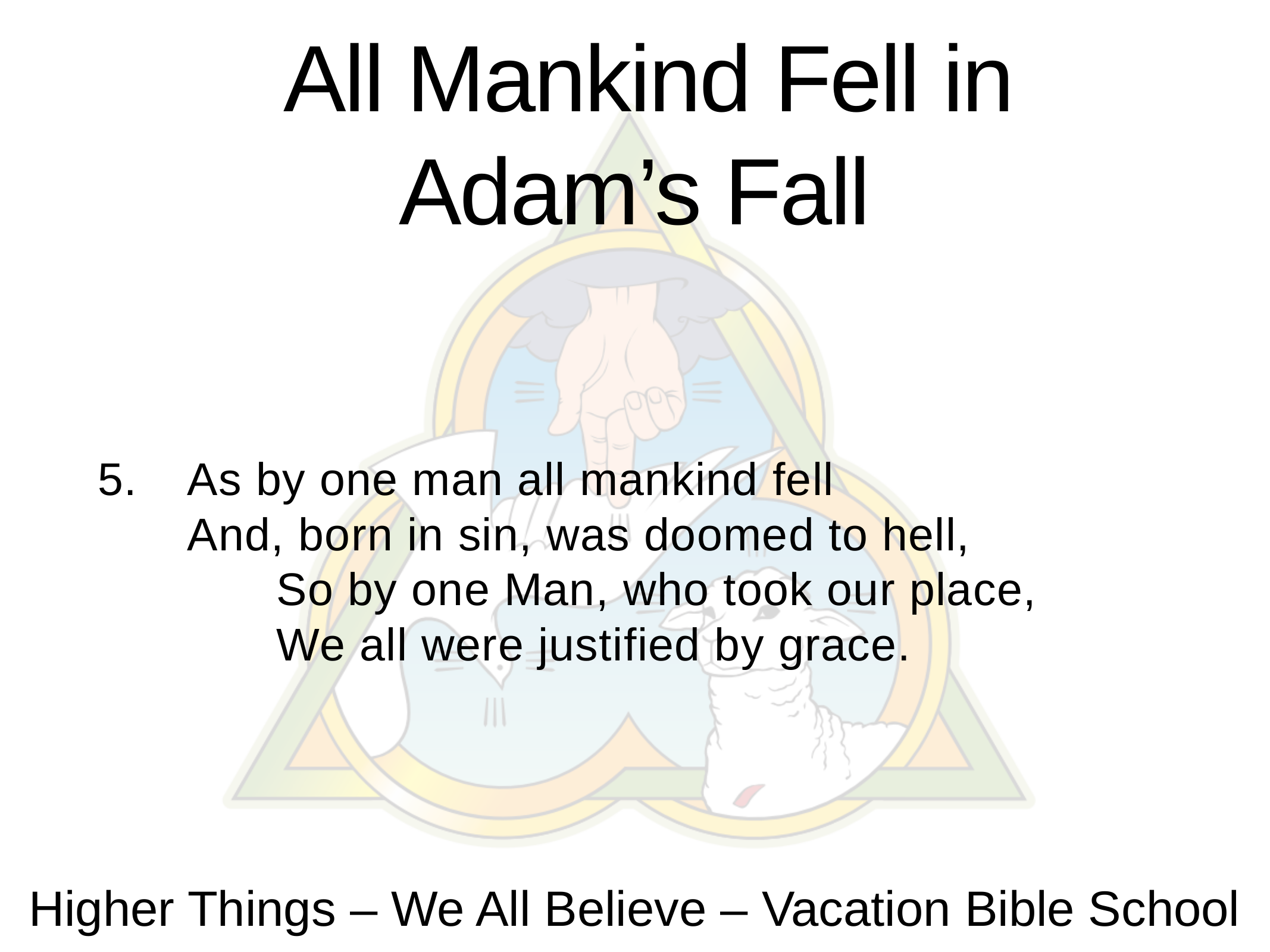

# All Mankind Fell in Adam’s Fall
5. 	As by one man all mankind fell
	And, born in sin, was doomed to hell,
		So by one Man, who took our place,
		We all were justified by grace.